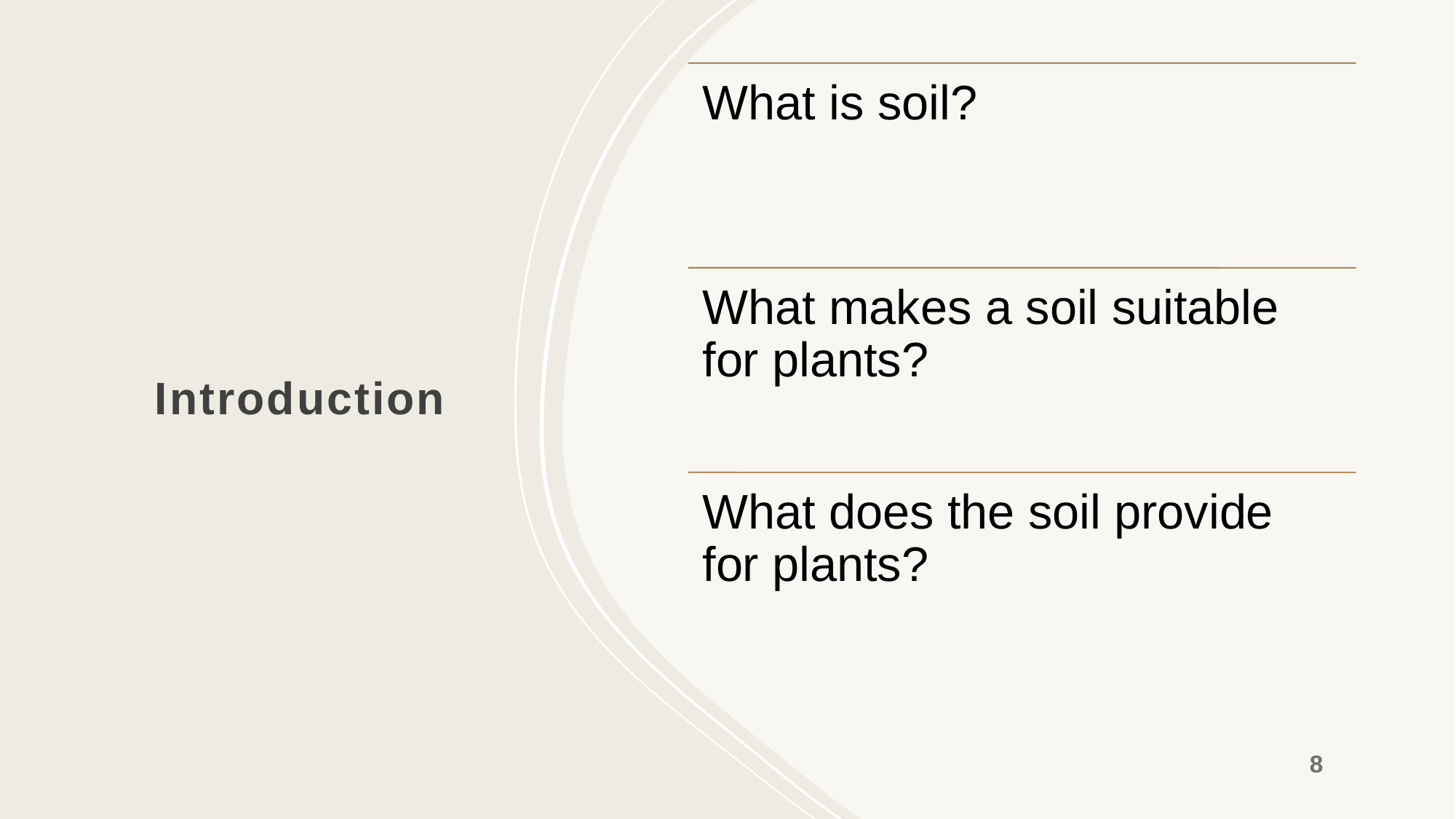

What is soil?
What makes a soil suitable for plants?
What does the soil provide for plants?
# Introduction
8